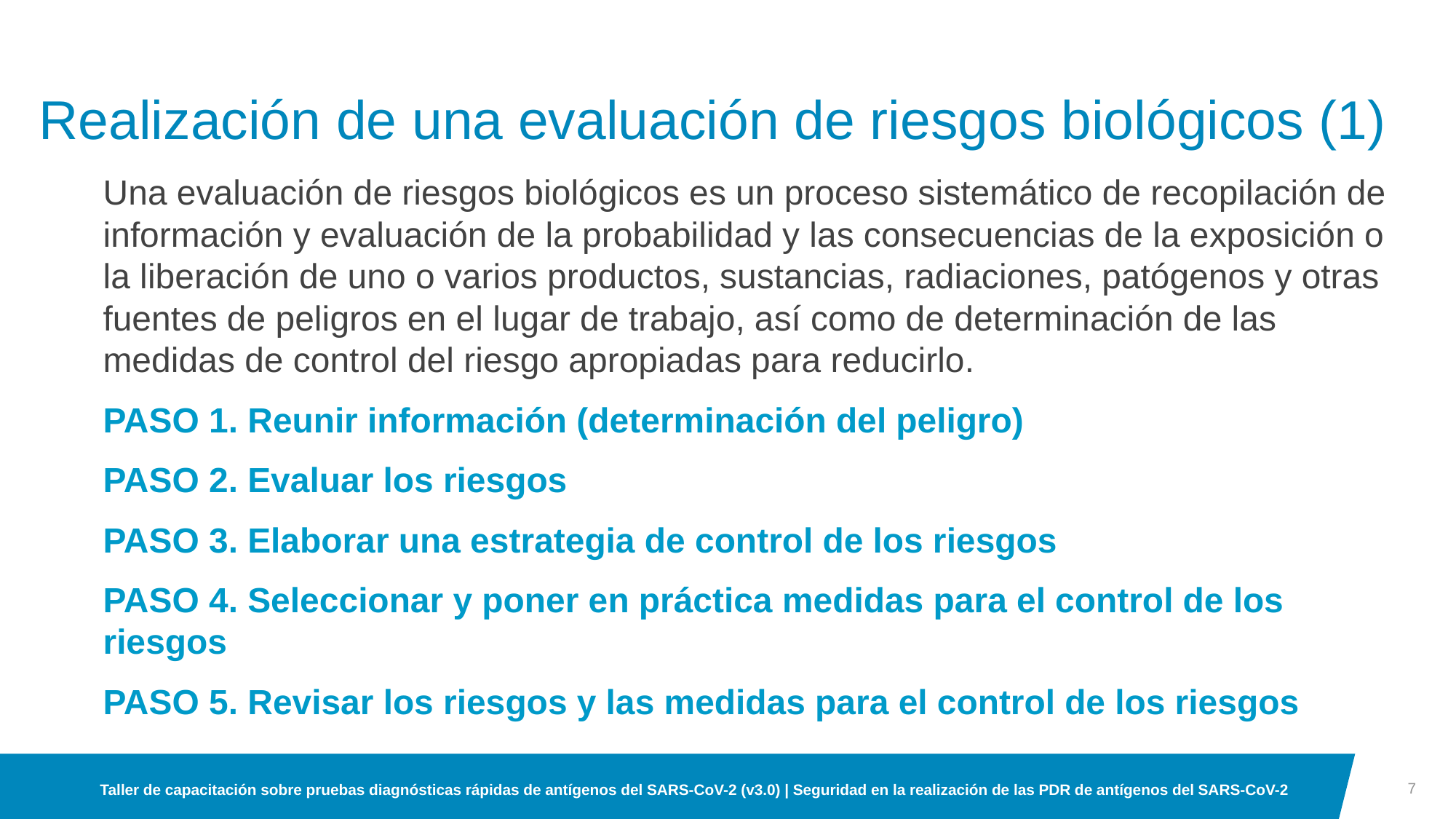

# Realización de una evaluación de riesgos biológicos (1)
Una evaluación de riesgos biológicos es un proceso sistemático de recopilación de información y evaluación de la probabilidad y las consecuencias de la exposición o la liberación de uno o varios productos, sustancias, radiaciones, patógenos y otras fuentes de peligros en el lugar de trabajo, así como de determinación de las medidas de control del riesgo apropiadas para reducirlo.
PASO 1. Reunir información (determinación del peligro)
PASO 2. Evaluar los riesgos
PASO 3. Elaborar una estrategia de control de los riesgos
PASO 4. Seleccionar y poner en práctica medidas para el control de los riesgos
PASO 5. Revisar los riesgos y las medidas para el control de los riesgos

7
Taller de capacitación sobre pruebas diagnósticas rápidas de antígenos del SARS-CoV-2 (v3.0) | Seguridad en la realización de las PDR de antígenos del SARS-CoV-2